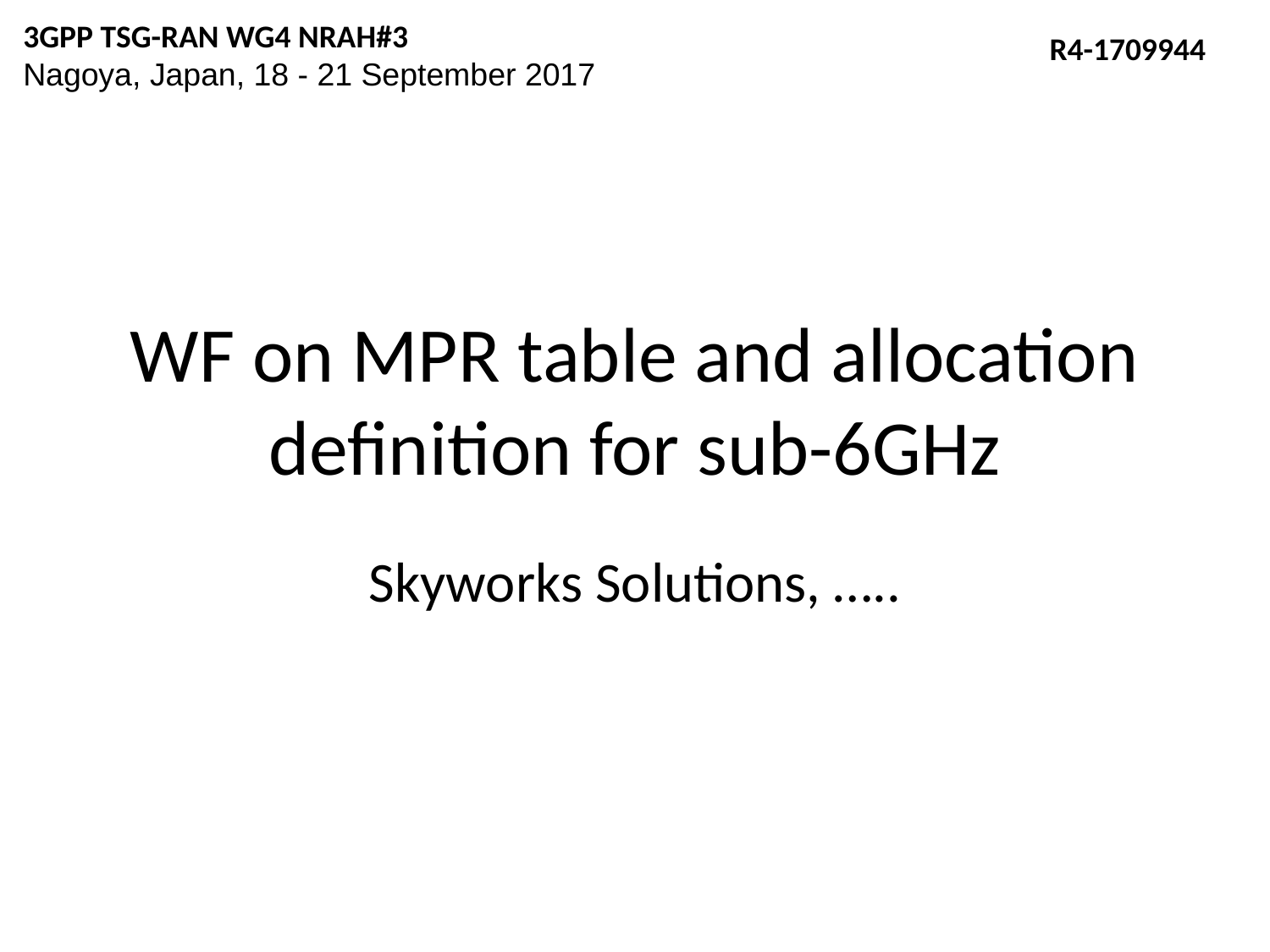

3GPP TSG-RAN WG4 NRAH#3
Nagoya, Japan, 18 - 21 September 2017
R4-1709944
# WF on MPR table and allocation definition for sub-6GHz
Skyworks Solutions, …..